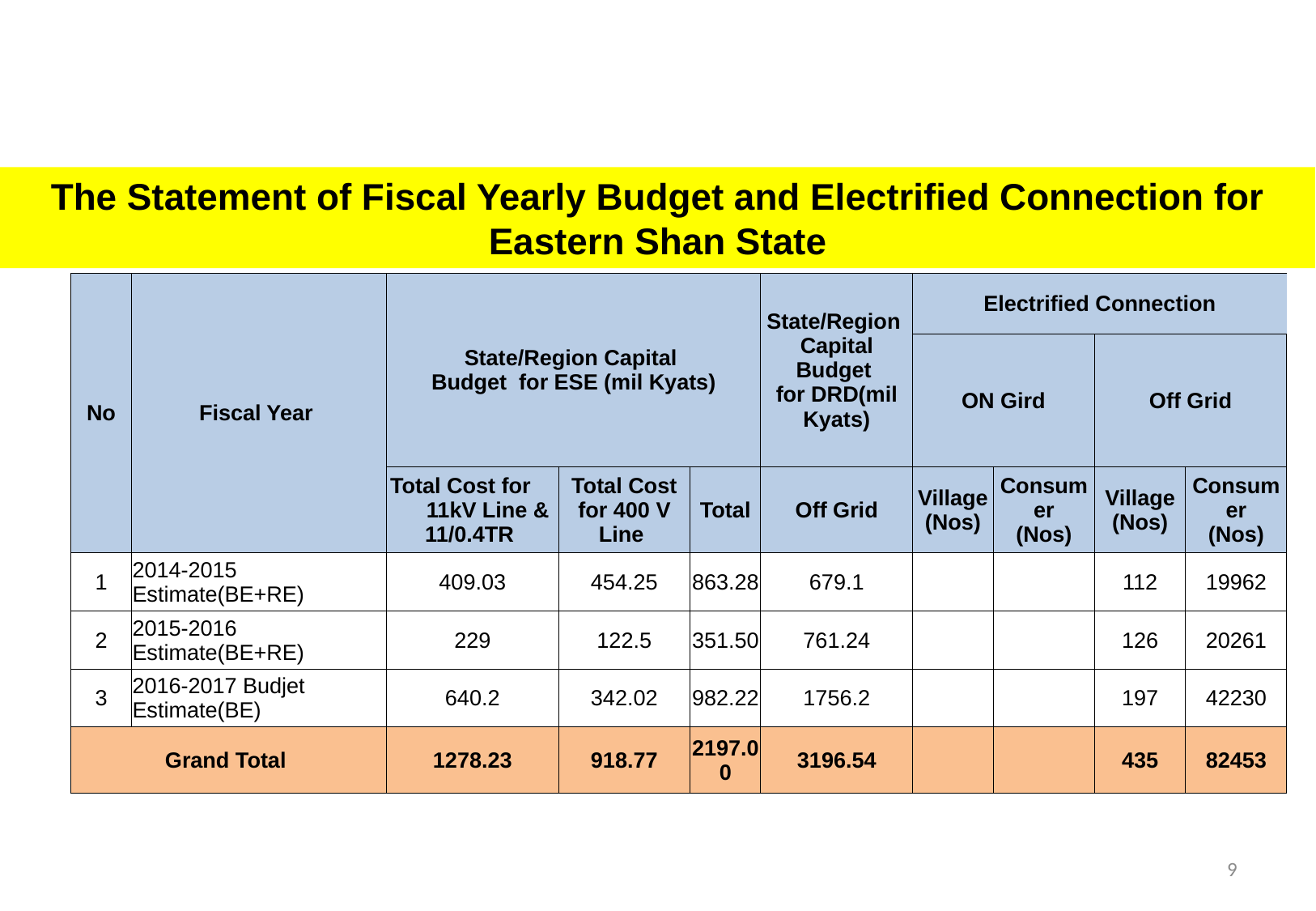

The Statement of Fiscal Yearly Budget and Electrified Connection for Eastern Shan State
| No | Fiscal Year | State/Region Capital Budget for ESE (mil Kyats) |  |  | State/Region Capital Budget for DRD(mil Kyats) | Electrified Connection |  |  |  |
| --- | --- | --- | --- | --- | --- | --- | --- | --- | --- |
|  |  |  |  |  |  | ON Gird |  | Off Grid |  |
|  |  | Total Cost for 11kV Line & 11/0.4TR | Total Cost for 400 V Line | Total | Off Grid | Village (Nos) | Consumer (Nos) | Village (Nos) | Consumer (Nos) |
| 1 | 2014-2015 Estimate(BE+RE) | 409.03 | 454.25 | 863.28 | 679.1 |  |  | 112 | 19962 |
| 2 | 2015-2016 Estimate(BE+RE) | 229 | 122.5 | 351.50 | 761.24 |  |  | 126 | 20261 |
| 3 | 2016-2017 Budjet Estimate(BE) | 640.2 | 342.02 | 982.22 | 1756.2 |  |  | 197 | 42230 |
| Grand Total |  | 1278.23 | 918.77 | 2197.00 | 3196.54 |  |  | 435 | 82453 |
9